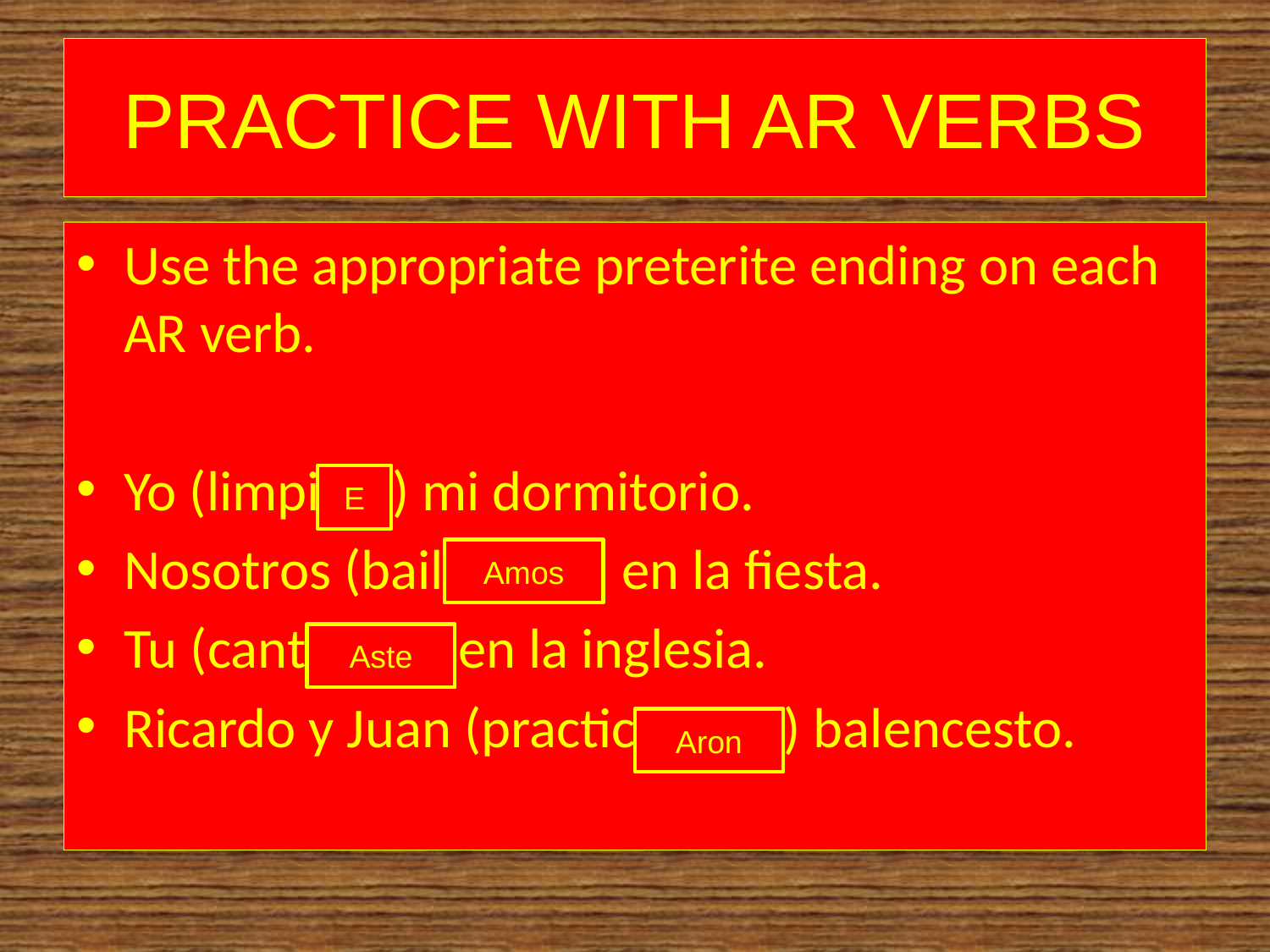

# PRACTICE WITH AR VERBS
Use the appropriate preterite ending on each AR verb.

Yo (limpiar  ) mi dormitorio.
Nosotros (bailar        ) en la fiesta.
Tu (cantar      ) en la inglesia.
Ricardo y Juan (practicar        ) balencesto.
E
Amos
Aste
Aron